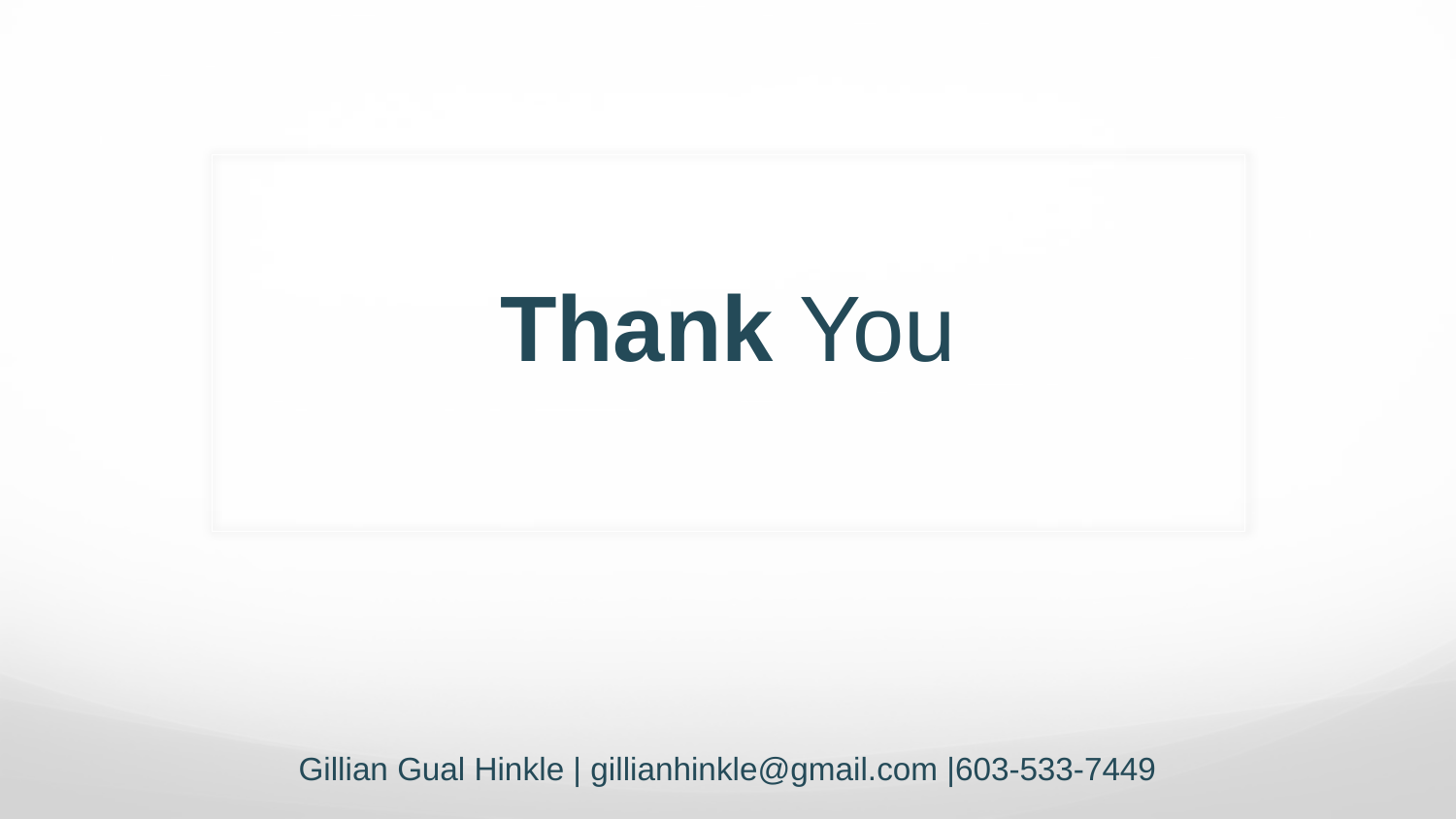

# Thank You

Gillian Gual Hinkle | gillianhinkle@gmail.com |603-533-7449